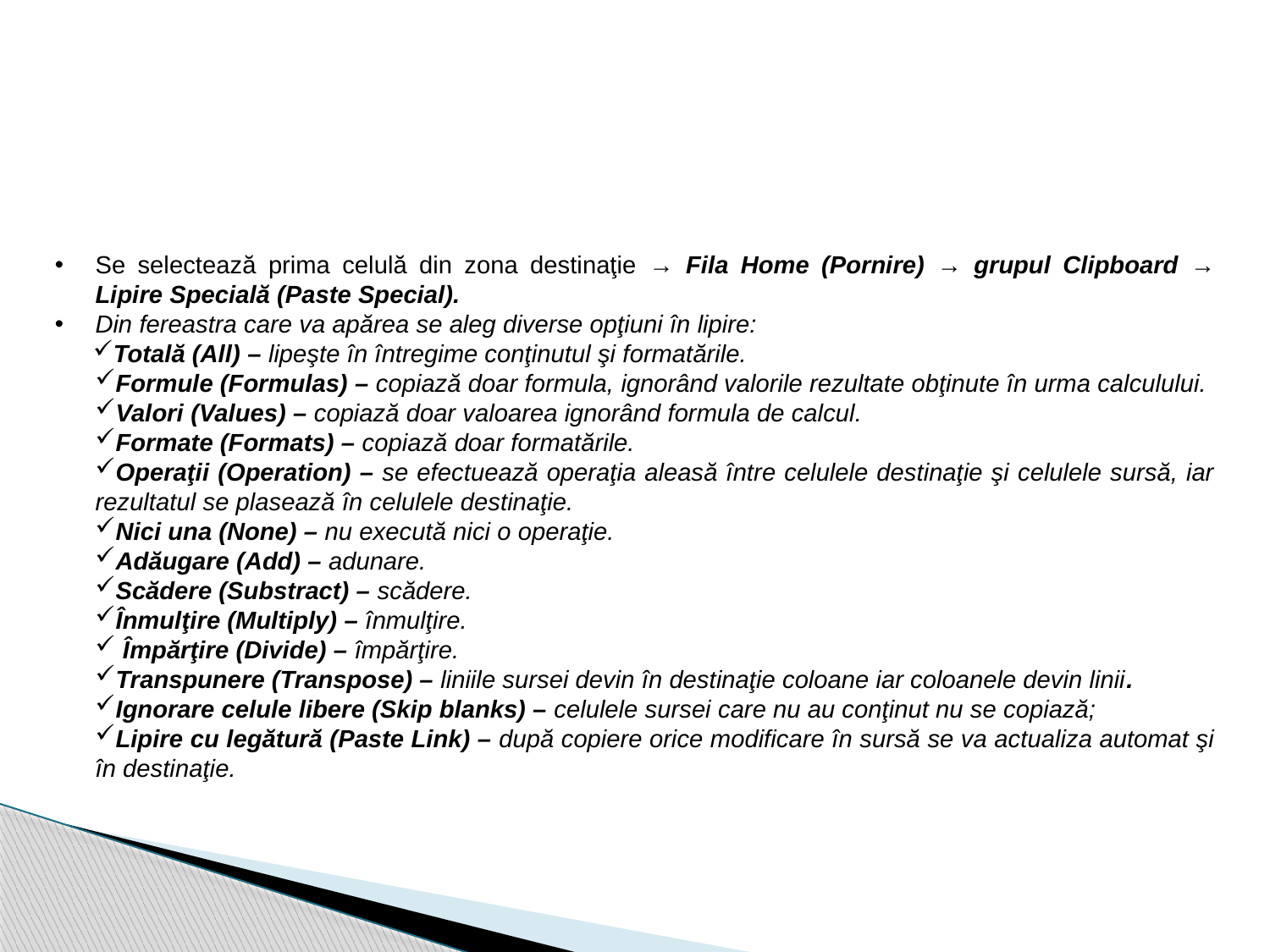

Se selectează prima celulă din zona destinaţie → Fila Home (Pornire) → grupul Clipboard → Lipire Specială (Paste Special).
Din fereastra care va apărea se aleg diverse opţiuni în lipire:
Totală (All) – lipeşte în întregime conţinutul şi formatările.
Formule (Formulas) – copiază doar formula, ignorând valorile rezultate obţinute în urma calculului.
Valori (Values) – copiază doar valoarea ignorând formula de calcul.
Formate (Formats) – copiază doar formatările.
Operaţii (Operation) – se efectuează operaţia aleasă între celulele destinaţie şi celulele sursă, iar rezultatul se plasează în celulele destinaţie.
Nici una (None) – nu execută nici o operaţie.
Adăugare (Add) – adunare.
Scădere (Substract) – scădere.
Înmulţire (Multiply) – înmulţire.
 Împărţire (Divide) – împărţire.
Transpunere (Transpose) – liniile sursei devin în destinaţie coloane iar coloanele devin linii.
Ignorare celule libere (Skip blanks) – celulele sursei care nu au conţinut nu se copiază;
Lipire cu legătură (Paste Link) – după copiere orice modificare în sursă se va actualiza automat şi în destinaţie.